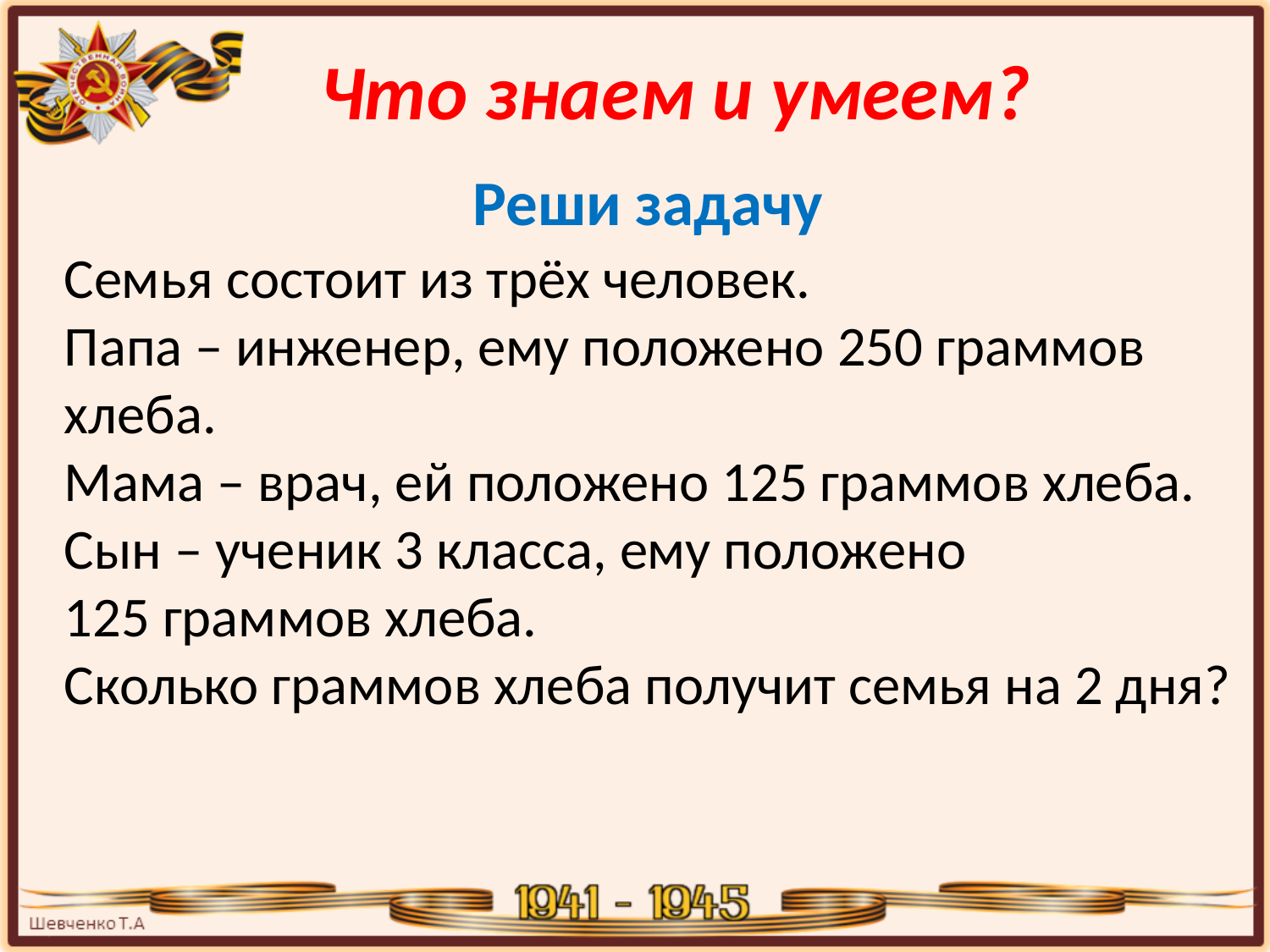

Что знаем и умеем?
Реши задачу

Семья состоит из трёх человек.
Папа – инженер, ему положено 250 граммов
хлеба.
Мама – врач, ей положено 125 граммов хлеба.
Сын – ученик 3 класса, ему положено
125 граммов хлеба.
Сколько граммов хлеба получит семья на 2 дня?